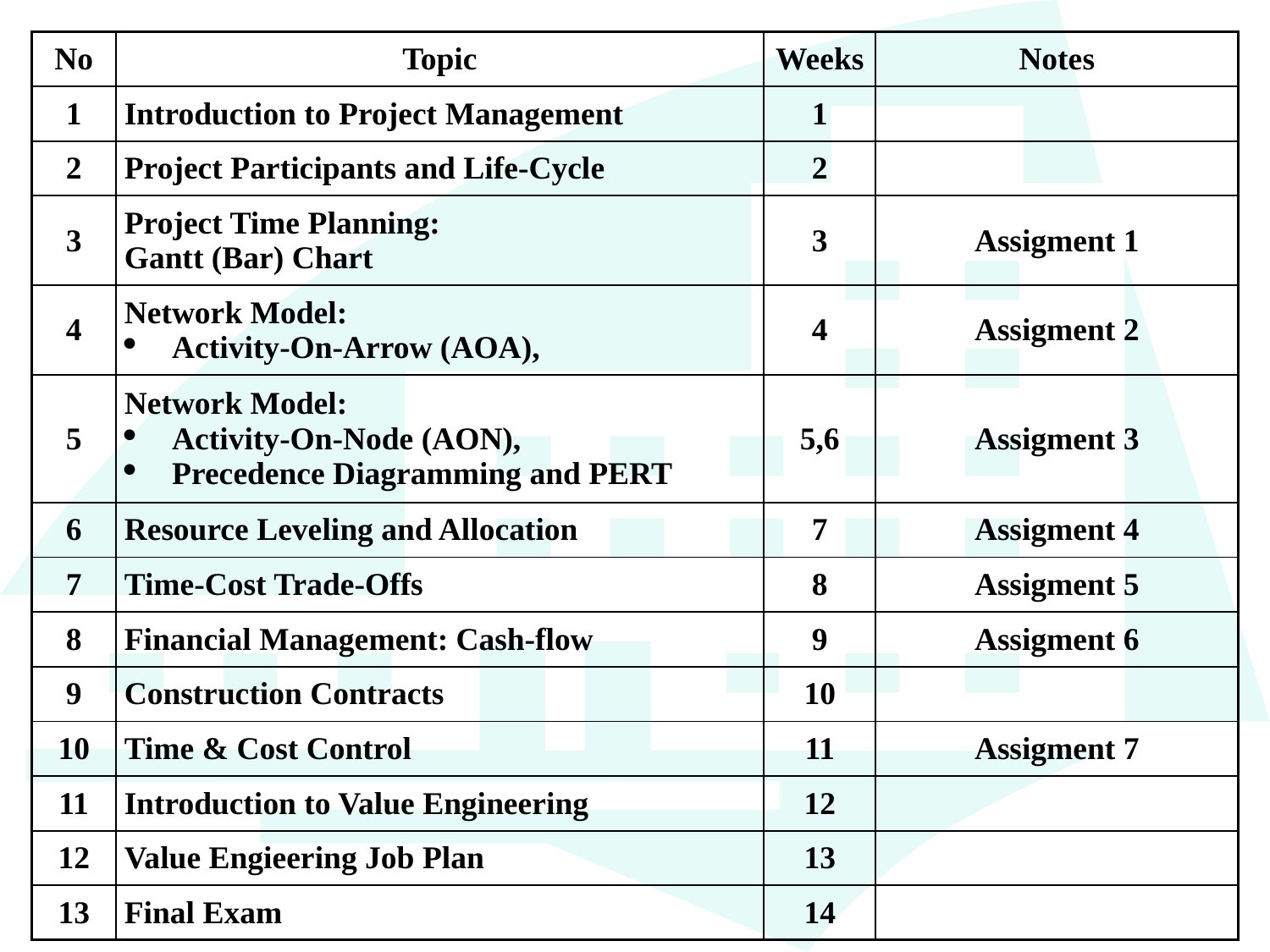

| No | Topic | Weeks | Notes |
| --- | --- | --- | --- |
| 1 | Introduction to Project Management | 1 |  |
| 2 | Project Participants and Life-Cycle | 2 |  |
| 3 | Project Time Planning: Gantt (Bar) Chart | 3 | Assigment 1 |
| 4 | Network Model: Activity-On-Arrow (AOA), | 4 | Assigment 2 |
| 5 | Network Model: Activity-On-Node (AON), Precedence Diagramming and PERT | 5,6 | Assigment 3 |
| 6 | Resource Leveling and Allocation | 7 | Assigment 4 |
| 7 | Time-Cost Trade-Offs | 8 | Assigment 5 |
| 8 | Financial Management: Cash-flow | 9 | Assigment 6 |
| 9 | Construction Contracts | 10 |  |
| 10 | Time & Cost Control | 11 | Assigment 7 |
| 11 | Introduction to Value Engineering | 12 |  |
| 12 | Value Engieering Job Plan | 13 |  |
| 13 | Final Exam | 14 |  |